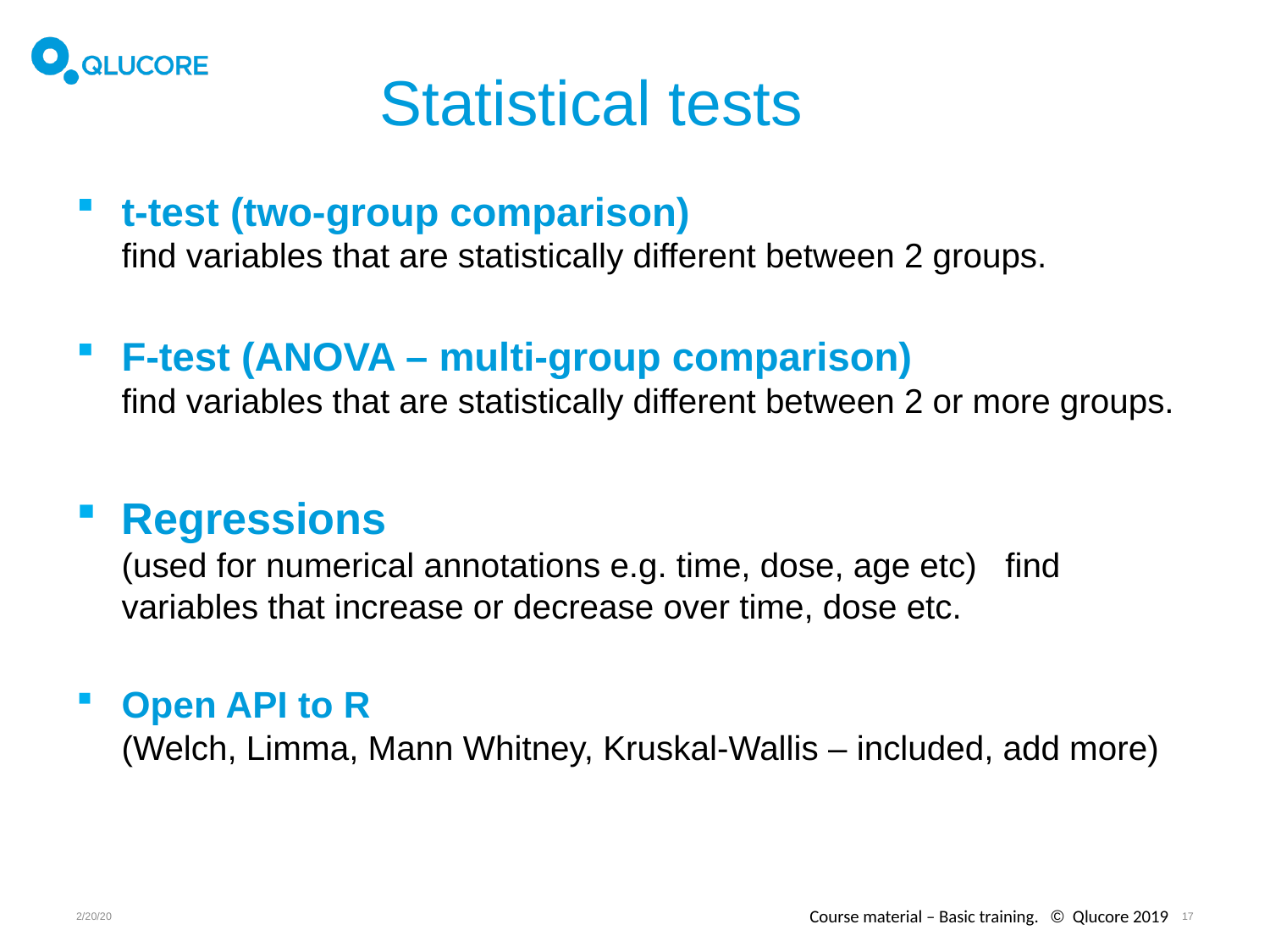

# Statistical tests
t-test (two-group comparison)
find variables that are statistically different between 2 groups.

F-test (ANOVA – multi-group comparison)
find variables that are statistically different between 2 or more groups.

Regressions
(used for numerical annotations e.g. time, dose, age etc)   find variables that increase or decrease over time, dose etc.

Open API to R
(Welch, Limma, Mann Whitney, Kruskal-Wallis – included, add more)

2/20/20

17